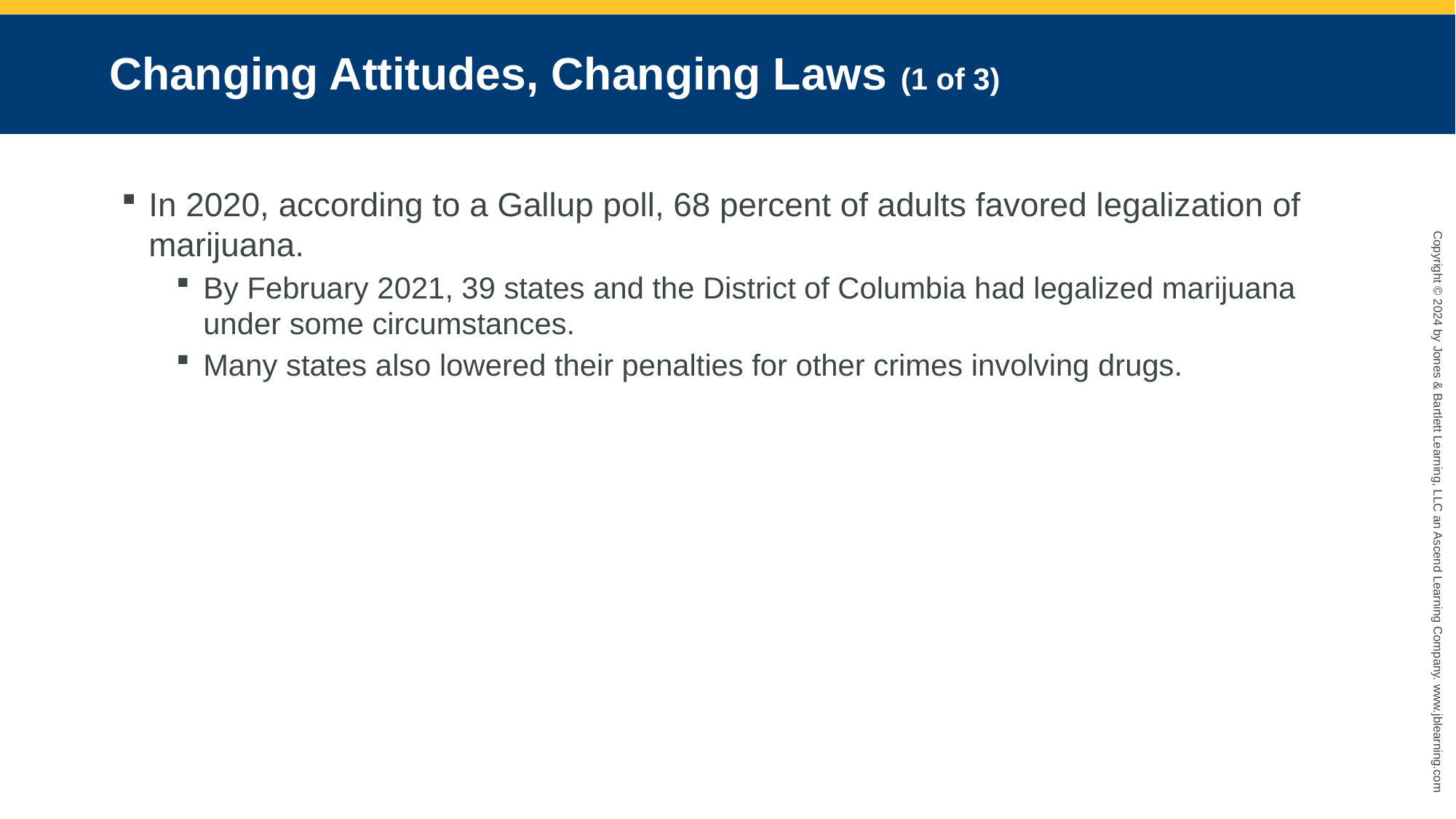

# Changing Attitudes, Changing Laws (1 of 3)
In 2020, according to a Gallup poll, 68 percent of adults favored legalization of marijuana.
By February 2021, 39 states and the District of Columbia had legalized marijuana under some circumstances.
Many states also lowered their penalties for other crimes involving drugs.